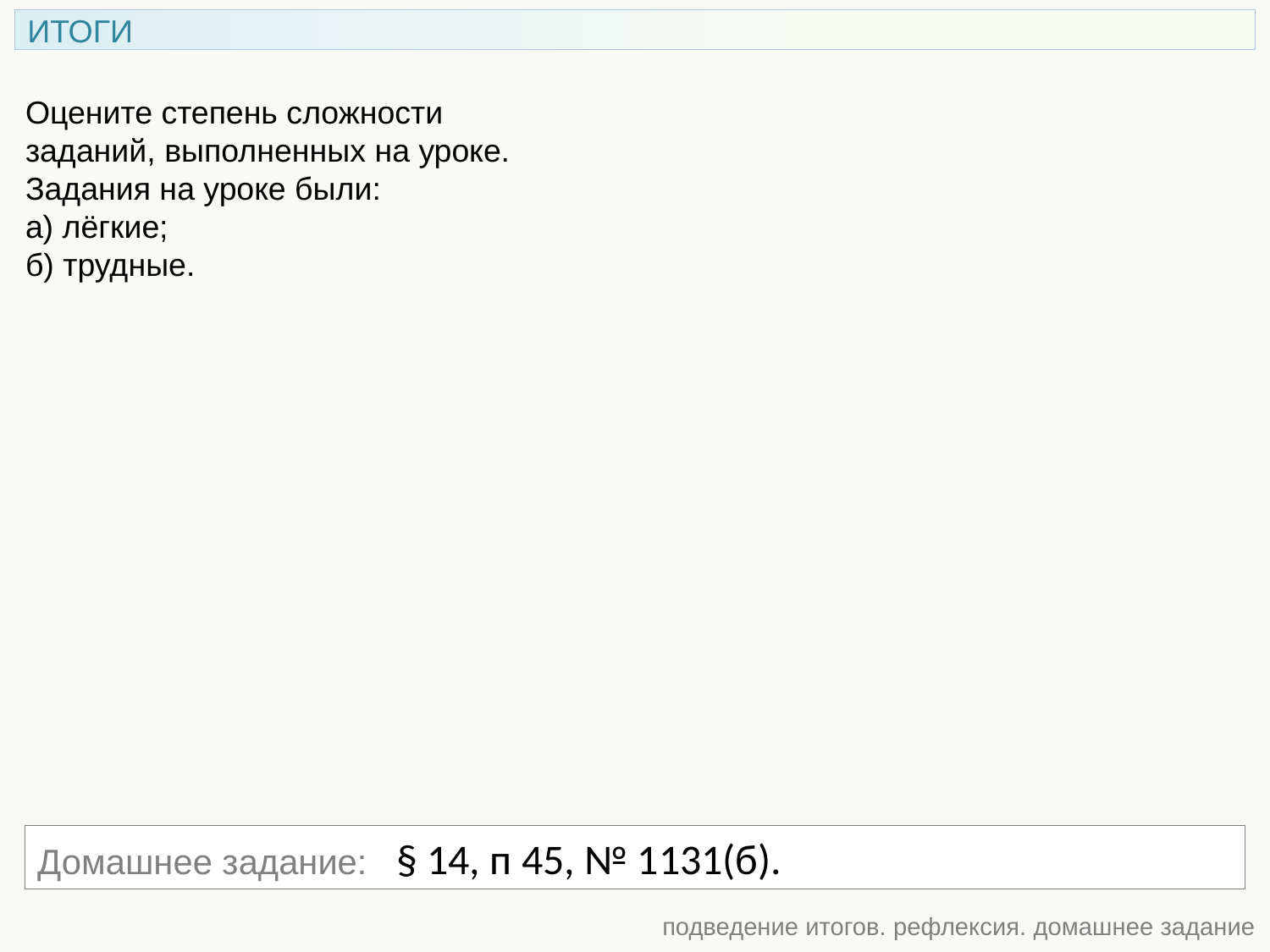

ИТОГИ
Оцените степень сложности заданий, выполненных на уроке.
Задания на уроке были:
а) лёгкие;
б) трудные.
Домашнее задание:   § 14, п 45, № 1131(б).
подведение итогов. рефлексия. домашнее задание